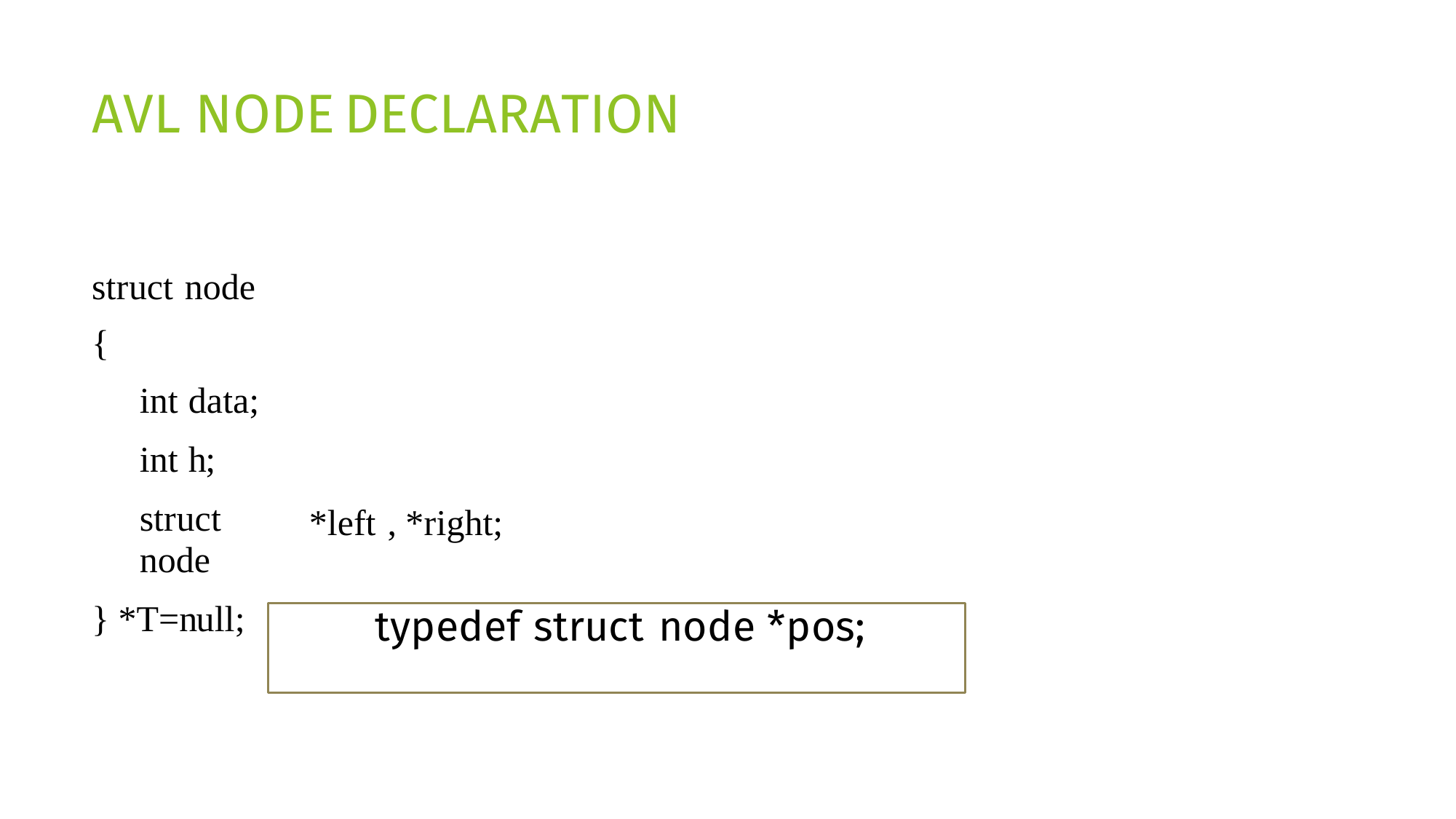

AVL NODE
DECLARATION
struct node
{
int data;
int h;
struct node
} *T=null;
*left , *right;

typedef struct node *pos;